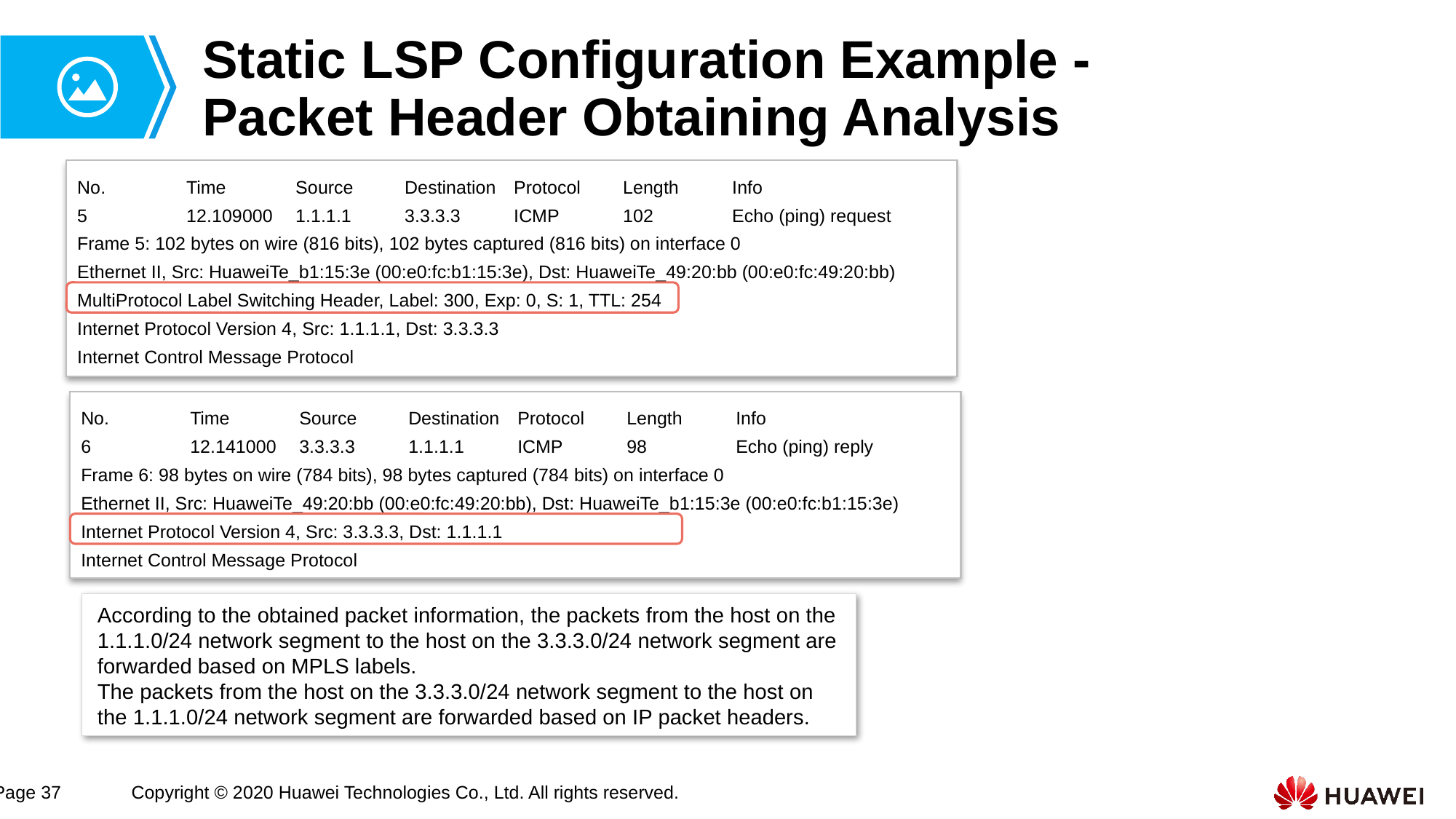

# Static LSP Configuration Example - Packet Header Obtaining Analysis

No.     	Time           	Source	Destination	Protocol	Length	Info
5	12.109000  	1.1.1.1	3.3.3.3	ICMP	102	Echo (ping) request
Frame 5: 102 bytes on wire (816 bits), 102 bytes captured (816 bits) on interface 0
Ethernet II, Src: HuaweiTe_b1:15:3e (00:e0:fc:b1:15:3e), Dst: HuaweiTe_49:20:bb (00:e0:fc:49:20:bb)
MultiProtocol Label Switching Header, Label: 300, Exp: 0, S: 1, TTL: 254
Internet Protocol Version 4, Src: 1.1.1.1, Dst: 3.3.3.3
Internet Control Message Protocol

No.	Time	Source	Destination	Protocol	Length	Info
6	12.141000	3.3.3.3	1.1.1.1	ICMP	98	Echo (ping) reply
Frame 6: 98 bytes on wire (784 bits), 98 bytes captured (784 bits) on interface 0
Ethernet II, Src: HuaweiTe_49:20:bb (00:e0:fc:49:20:bb), Dst: HuaweiTe_b1:15:3e (00:e0:fc:b1:15:3e)
Internet Protocol Version 4, Src: 3.3.3.3, Dst: 1.1.1.1
Internet Control Message Protocol

According to the obtained packet information, the packets from the host on the 1.1.1.0/24 network segment to the host on the 3.3.3.0/24 network segment are forwarded based on MPLS labels.
The packets from the host on the 3.3.3.0/24 network segment to the host on the 1.1.1.0/24 network segment are forwarded based on IP packet headers.